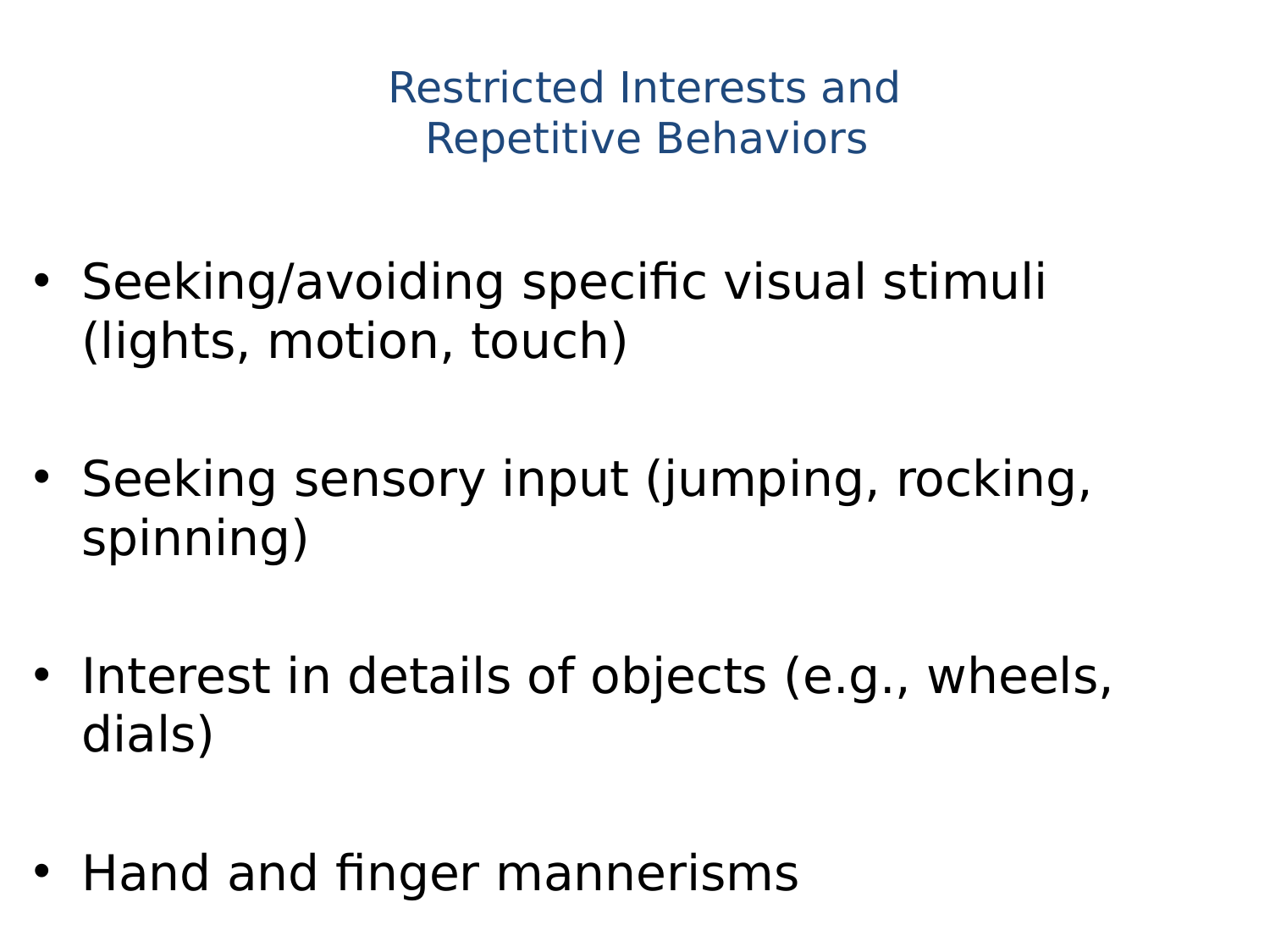

Restricted Interests and
 Repetitive Behaviors
Seeking/avoiding specific visual stimuli (lights, motion, touch)

Seeking sensory input (jumping, rocking, spinning)

Interest in details of objects (e.g., wheels, dials)

Hand and finger mannerisms